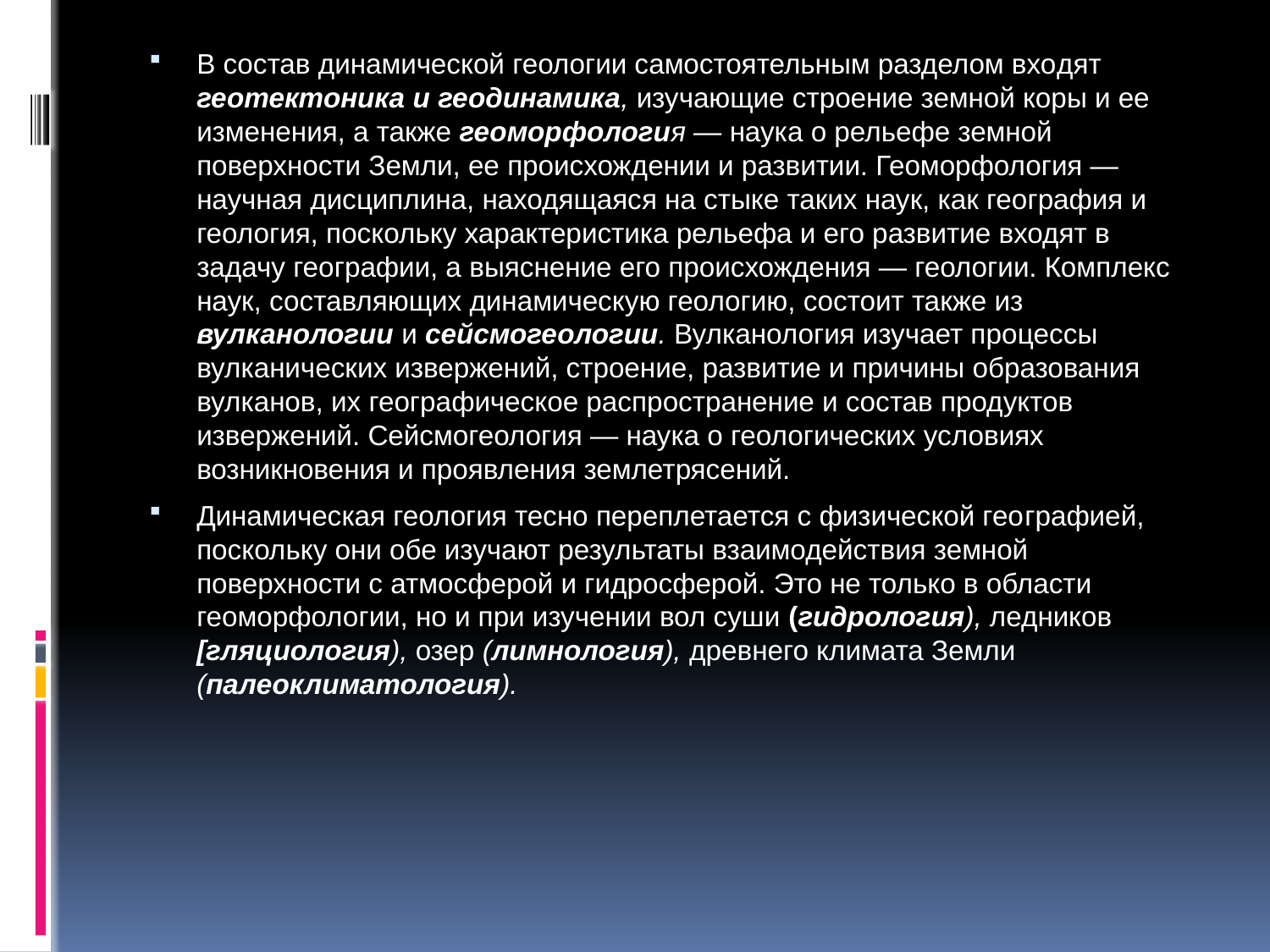

В состав динамической геологии самостоятельным разделом вхо­дят геотектоника и геодинамика, изучающие строение земной коры и ее измене­ния, а также геоморфология — наука о рельефе земной поверхности Земли, ее происхождении и развитии. Геоморфология — научная дисциплина, находящаяся на стыке таких наук, как география и гео­логия, поскольку характеристика рельефа и его развитие входят в задачу географии, а выяснение его происхождения — геологии. Комплекс наук, составляющих динамическую геологию, состоит также из вулканологии и сейсмогеологии. Вулканология изучает про­цессы вулканических извержений, строение, развитие и причины образования вулканов, их географическое распространение и состав продуктов извержений. Сейсмогеология — наука о геологических условиях возникновения и проявления землетрясений.
Динамическая геология тесно переплетается с физической гео­графией, поскольку они обе изучают результаты взаимодействия земной поверхности с атмосферой и гидросферой. Это не только в области геоморфологии, но и при изучении вол суши (гидрология), ледников [гляциология), озер (лимнология), древнего климата Земли (палеоклиматология).